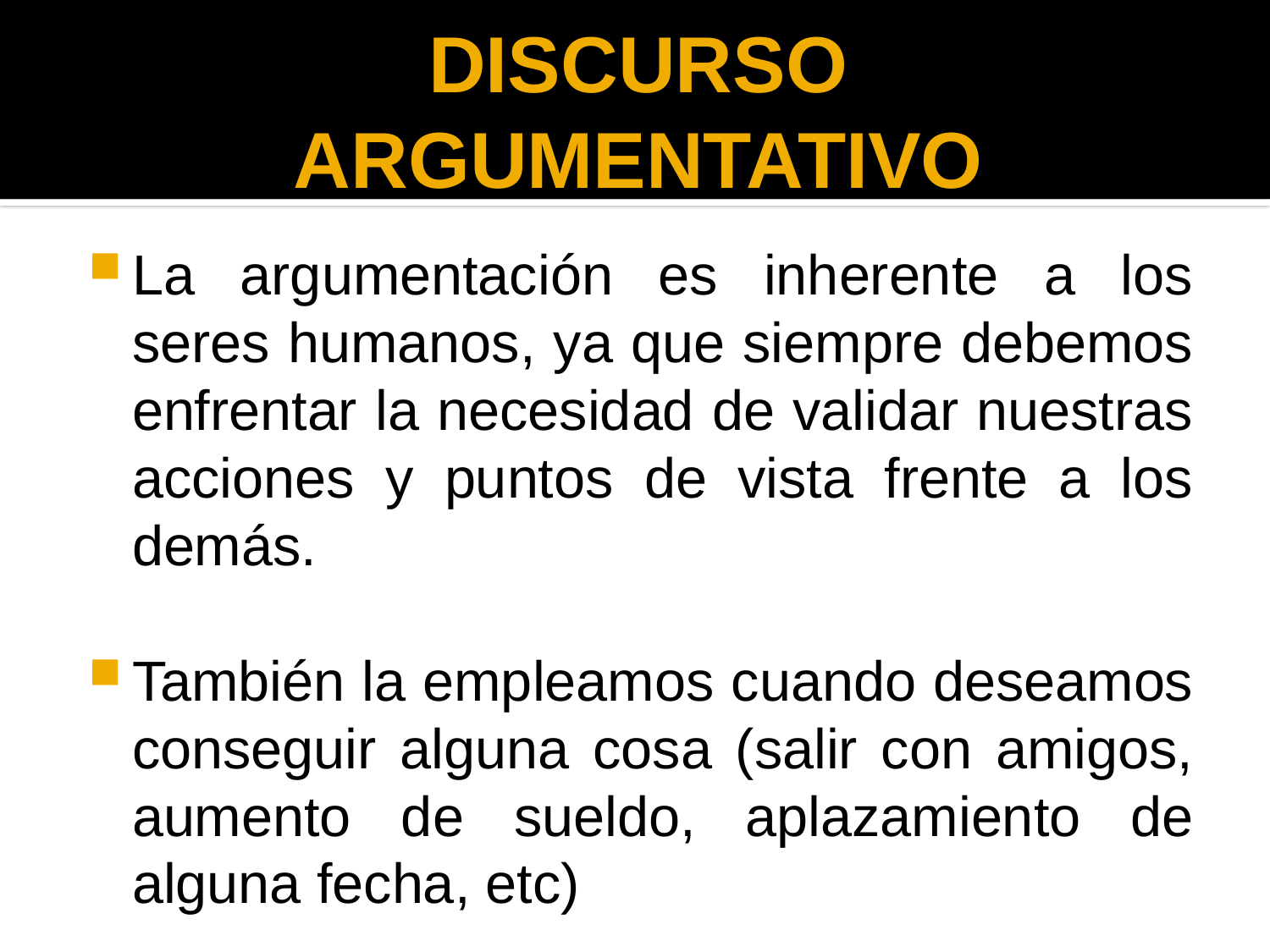

# DISCURSO ARGUMENTATIVO
La argumentación es inherente a los seres humanos, ya que siempre debemos enfrentar la necesidad de validar nuestras acciones y puntos de vista frente a los demás.

También la empleamos cuando deseamos conseguir alguna cosa (salir con amigos, aumento de sueldo, aplazamiento de alguna fecha, etc)